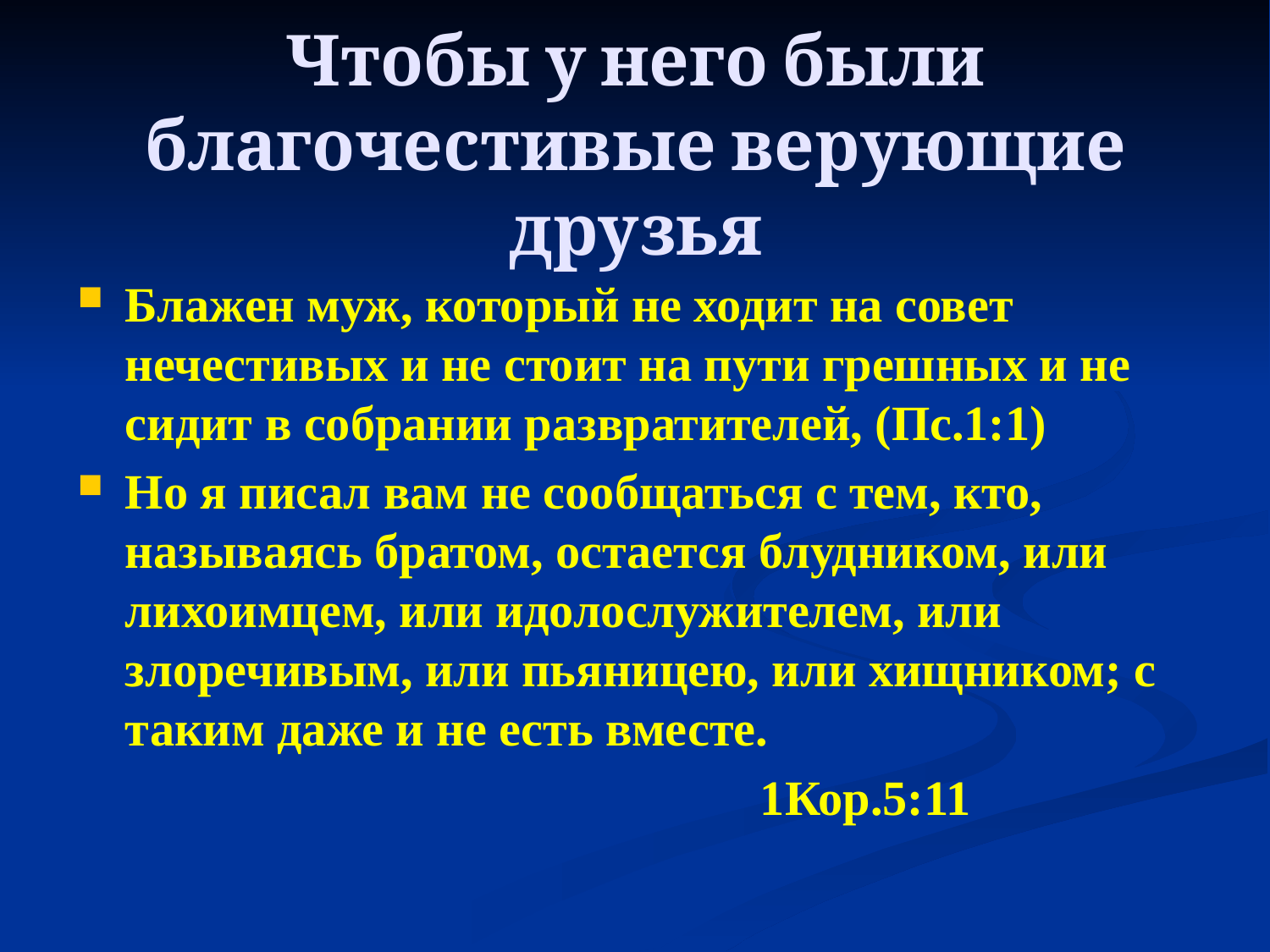

# Чтобы у него были благочестивые верующие друзья
Блажен муж, который не ходит на совет нечестивых и не стоит на пути грешных и не сидит в собрании развратителей, (Пс.1:1)
Но я писал вам не сообщаться с тем, кто, называясь братом, остается блудником, или лихоимцем, или идолослужителем, или злоречивым, или пьяницею, или хищником; с таким даже и не есть вместе.
                                       		1Кор.5:11